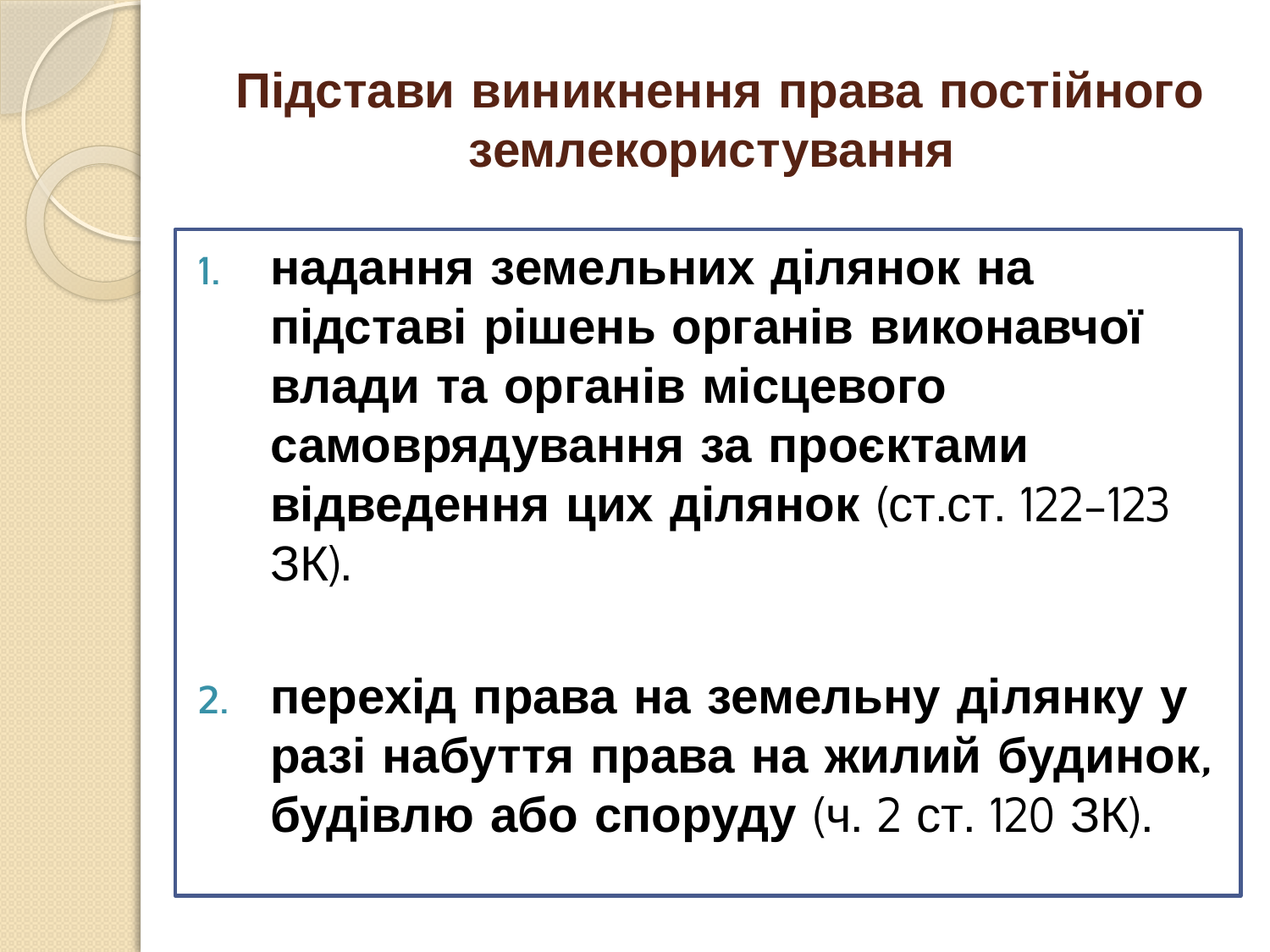

# Підстави виникнення права постійного землекористування
надання земельних ділянок на  підставі рішень органів виконавчої влади та органів місцевого самоврядування за проєктами  відведення цих ділянок (ст.ст. 122–123 ЗК).
перехід права на земельну ділянку у разі набуття права на жилий будинок, будівлю або споруду (ч. 2 ст. 120 ЗК).